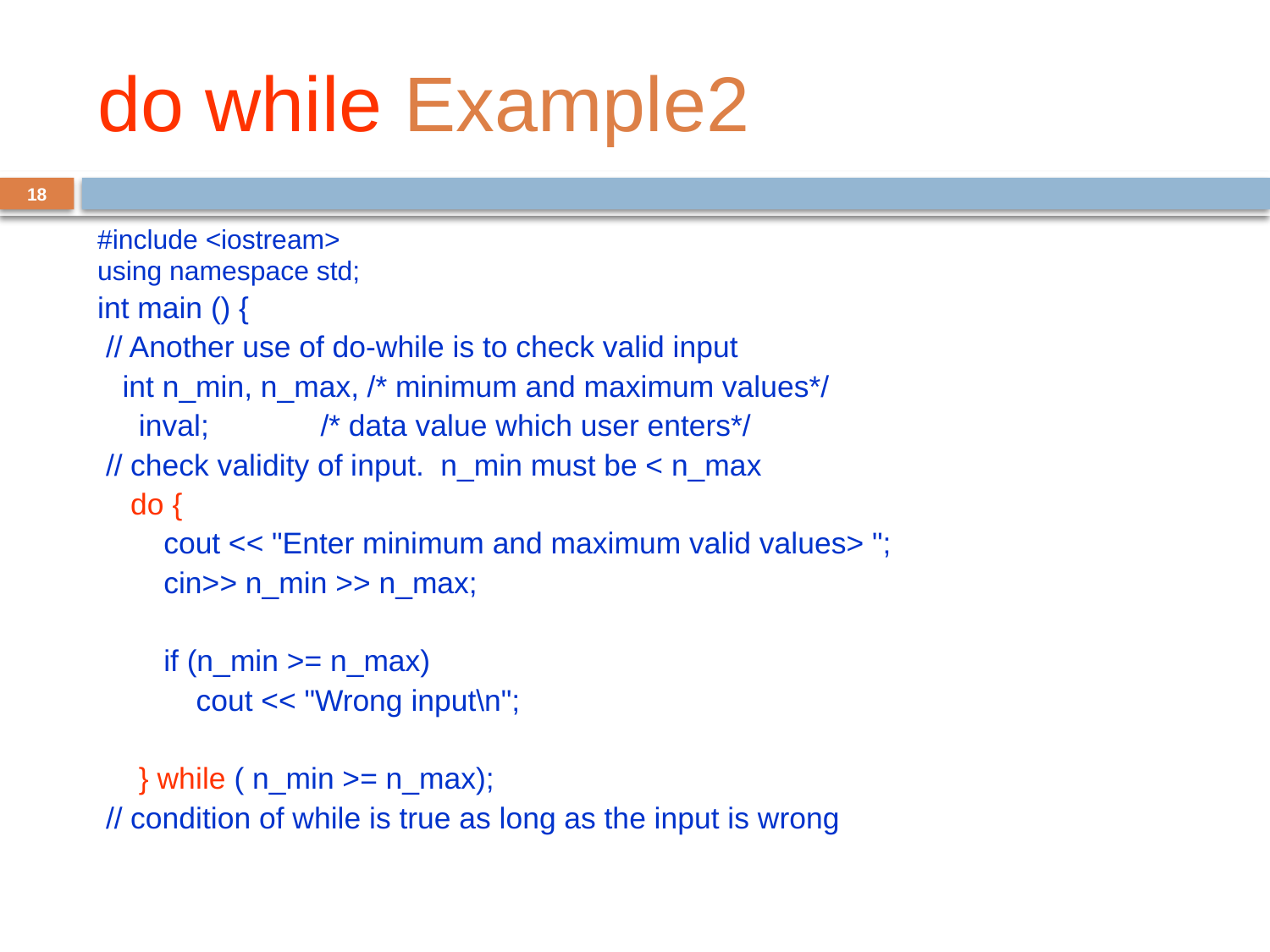

# do while Example2
18
#include <iostream>
using namespace std;
int main () {
 // Another use of do-while is to check valid input
   int n_min, n_max, /* minimum and maximum values*/
     inval; 	         /* data value which user enters*/
 // check validity of input.  n_min must be < n_max
    do {
        cout << "Enter minimum and maximum valid values> ";
        cin>> n_min >> n_max;

        if (n_min >= n_max)
 	       cout << "Wrong input\n";

     } while ( n_min >= n_max);
 // condition of while is true as long as the input is wrong